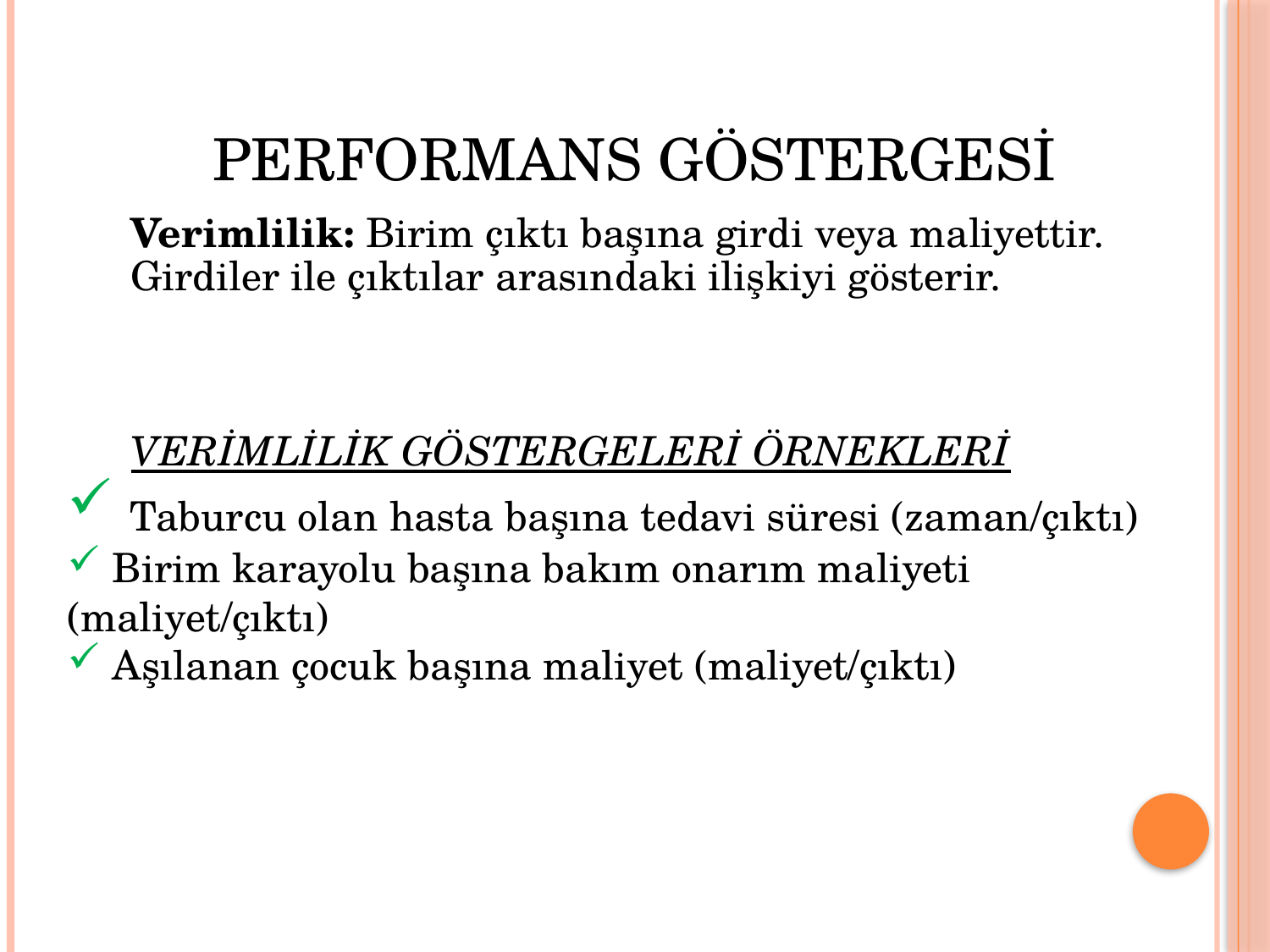

PERFORMANS GÖSTERGESİ
Verimlilik: Birim çıktı başına girdi veya maliyettir. Girdiler ile çıktılar arasındaki ilişkiyi gösterir.

VERİMLİLİK GÖSTERGELERİ ÖRNEKLERİ
 Taburcu olan hasta başına tedavi süresi (zaman/çıktı)
 Birim karayolu başına bakım onarım maliyeti (maliyet/çıktı)
 Aşılanan çocuk başına maliyet (maliyet/çıktı)